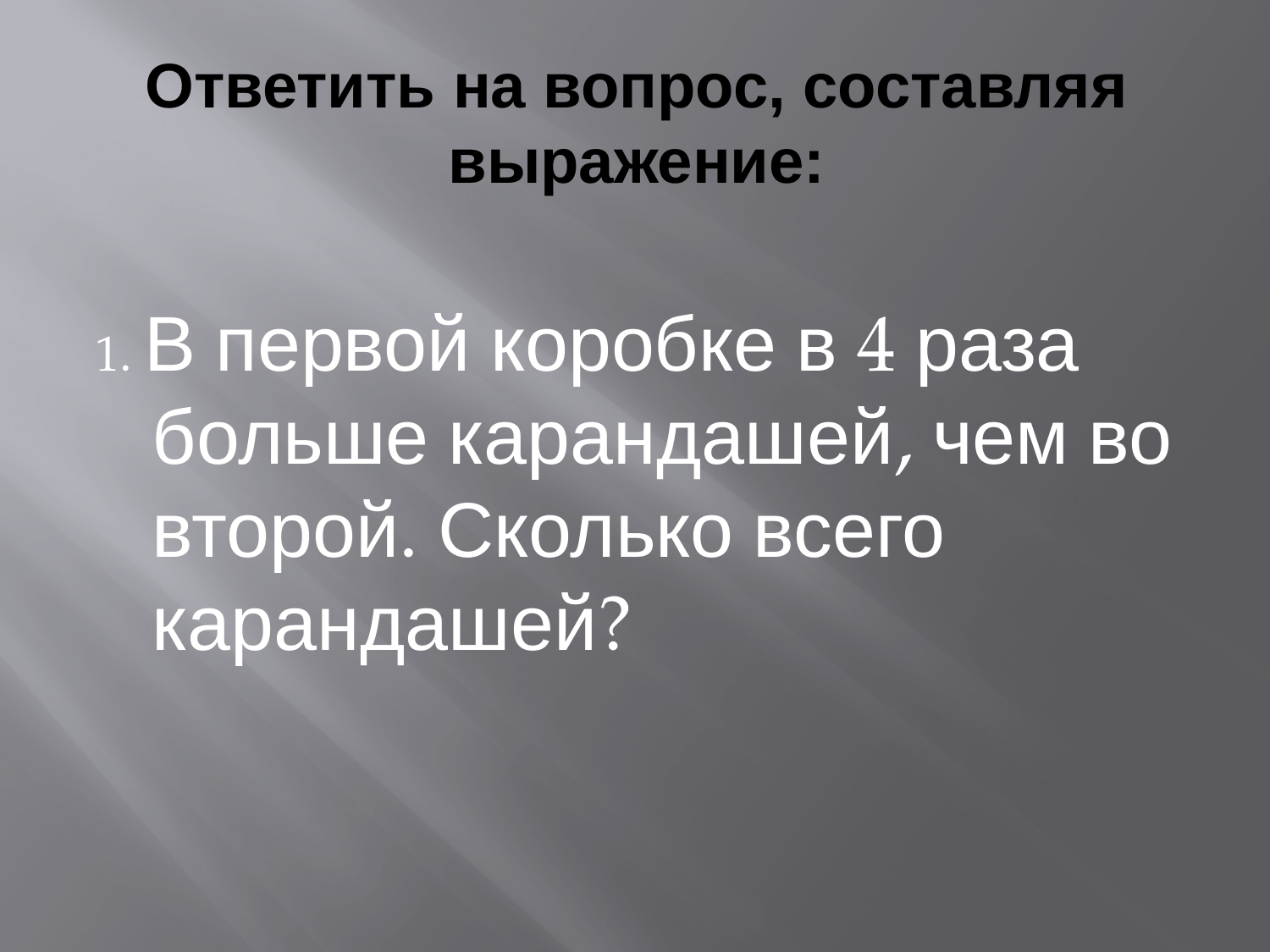

# Ответить на вопрос, составляя выражение:
1. В первой коробке в 4 раза больше карандашей, чем во второй. Сколько всего карандашей?